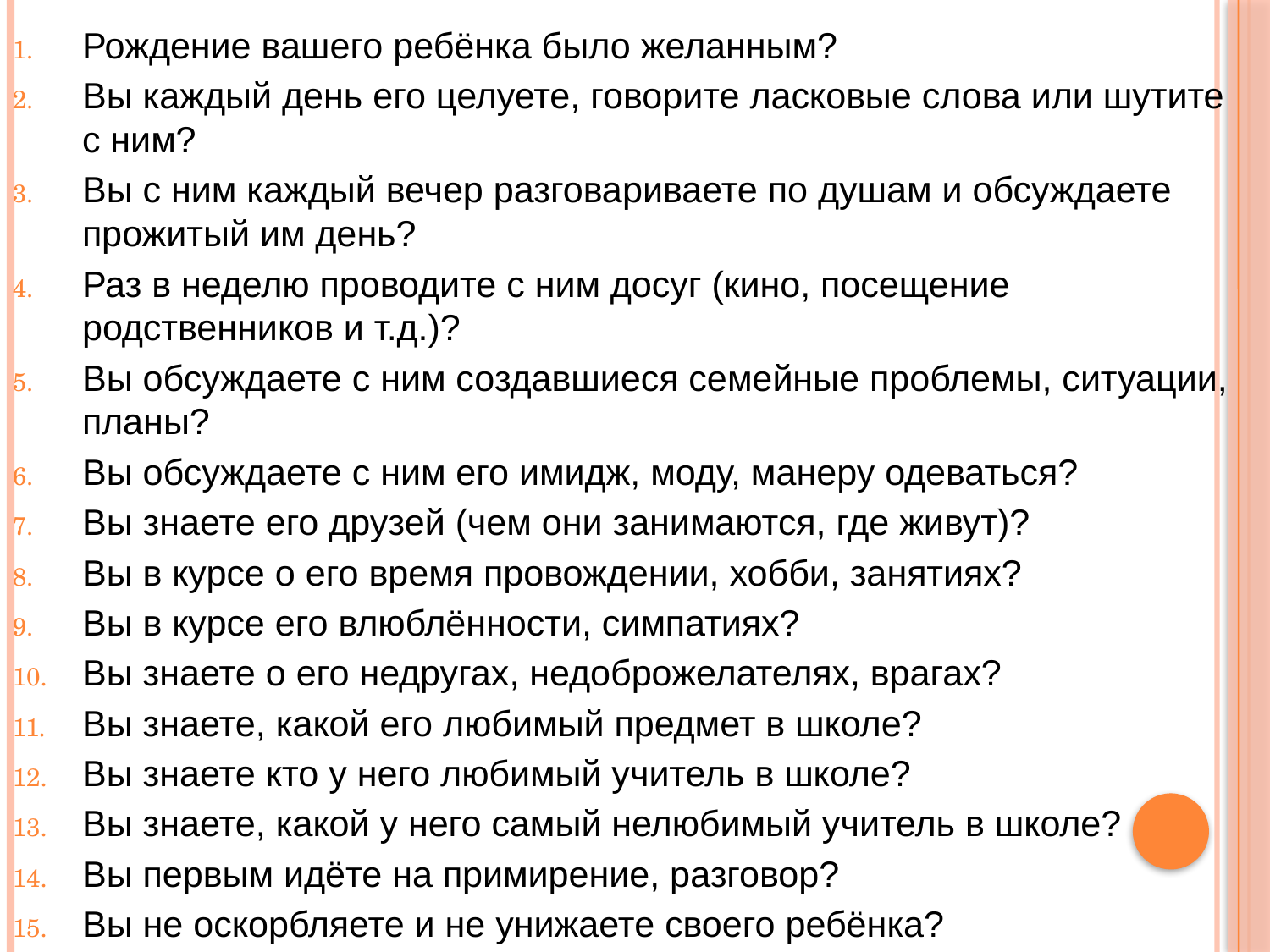

Рождение вашего ребёнка было желанным?
Вы каждый день его целуете, говорите ласковые слова или шутите с ним?
Вы с ним каждый вечер разговариваете по душам и обсуждаете прожитый им день?
Раз в неделю проводите с ним досуг (кино, посещение родственников и т.д.)?
Вы обсуждаете с ним создавшиеся семейные проблемы, ситуации, планы?
Вы обсуждаете с ним его имидж, моду, манеру одеваться?
Вы знаете его друзей (чем они занимаются, где живут)?
Вы в курсе о его время провождении, хобби, занятиях?
Вы в курсе его влюблённости, симпатиях?
Вы знаете о его недругах, недоброжелателях, врагах?
Вы знаете, какой его любимый предмет в школе?
Вы знаете кто у него любимый учитель в школе?
Вы знаете, какой у него самый нелюбимый учитель в школе?
Вы первым идёте на примирение, разговор?
Вы не оскорбляете и не унижаете своего ребёнка?